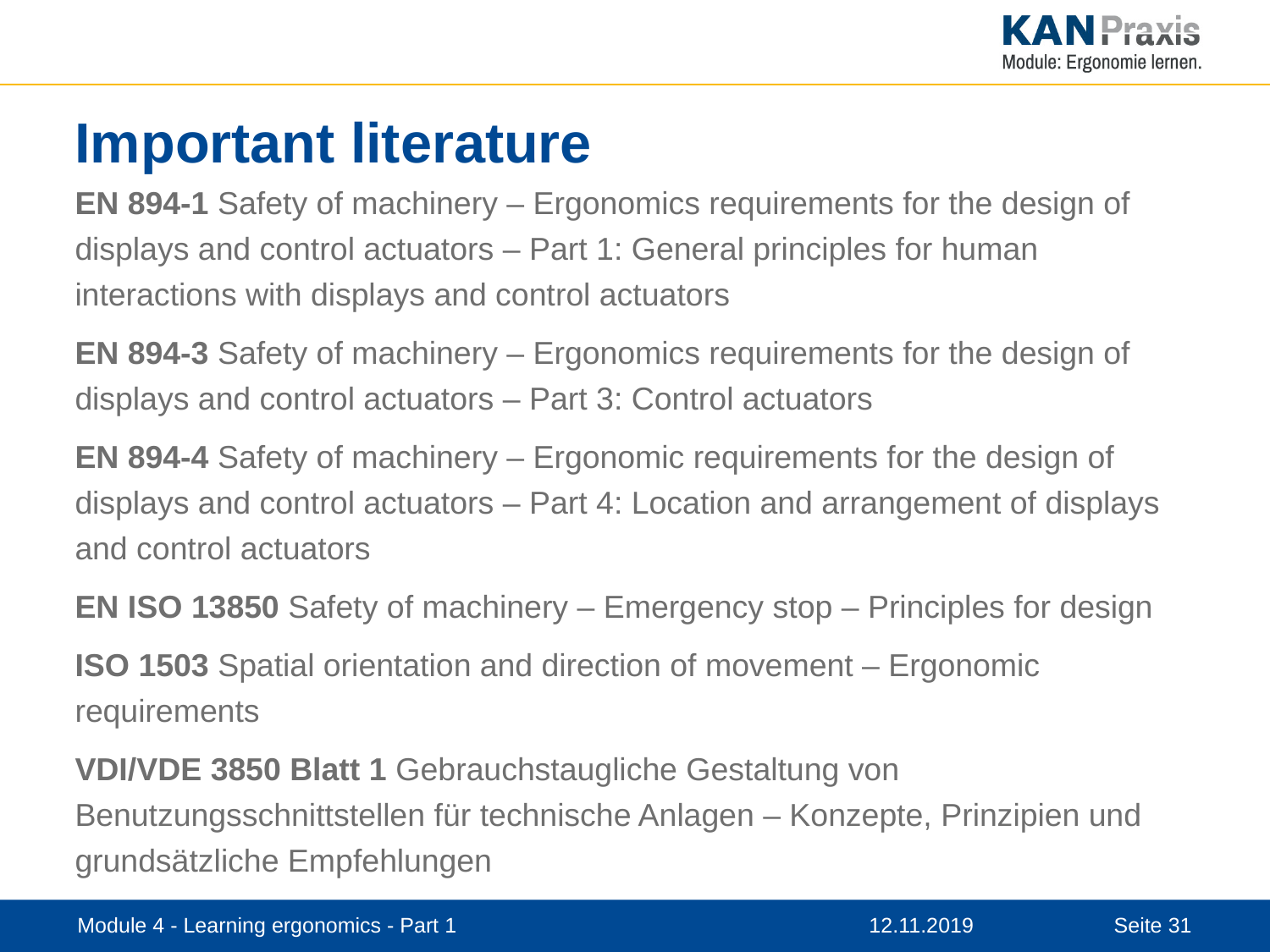

# Important literature
EN 894-1 Safety of machinery – Ergonomics requirements for the design of displays and control actuators – Part 1: General principles for human interactions with displays and control actuators
EN 894-3 Safety of machinery – Ergonomics requirements for the design of displays and control actuators – Part 3: Control actuators
EN 894-4 Safety of machinery – Ergonomic requirements for the design of displays and control actuators – Part 4: Location and arrangement of displays and control actuators
EN ISO 13850 Safety of machinery – Emergency stop – Principles for design
ISO 1503 Spatial orientation and direction of movement – Ergonomic requirements
VDI/VDE 3850 Blatt 1 Gebrauchstaugliche Gestaltung von Benutzungsschnittstellen für technische Anlagen – Konzepte, Prinzipien und grundsätzliche Empfehlungen

Module 4 - Learning ergonomics - Part 1
12.11.2019
31